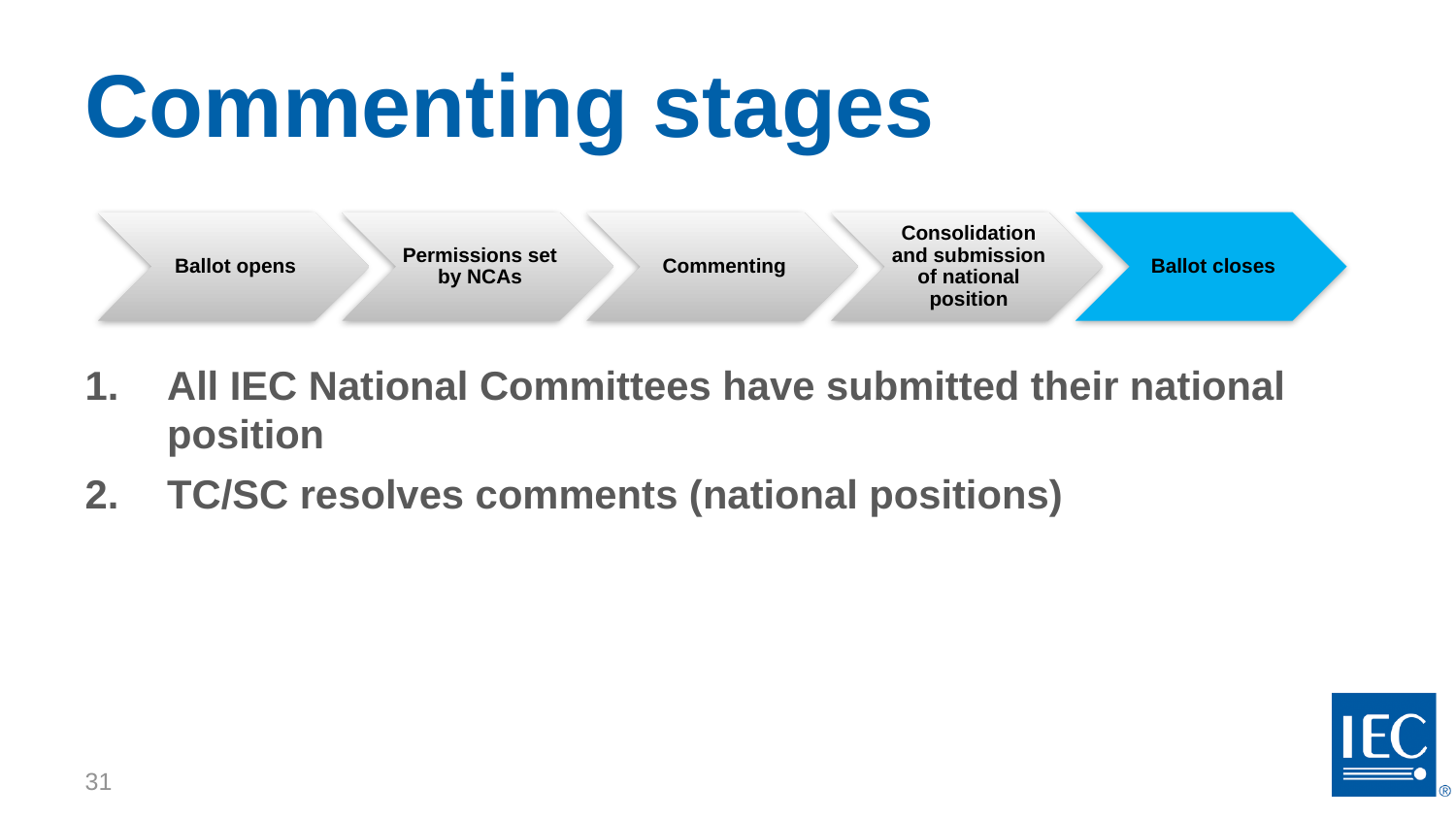

# Commenting stages
Ballot opens
Permissions set by NCAs
Commenting
Consolidation and submission of national position
Ballot closes
All IEC National Committees have submitted their national position
TC/SC resolves comments (national positions)
31